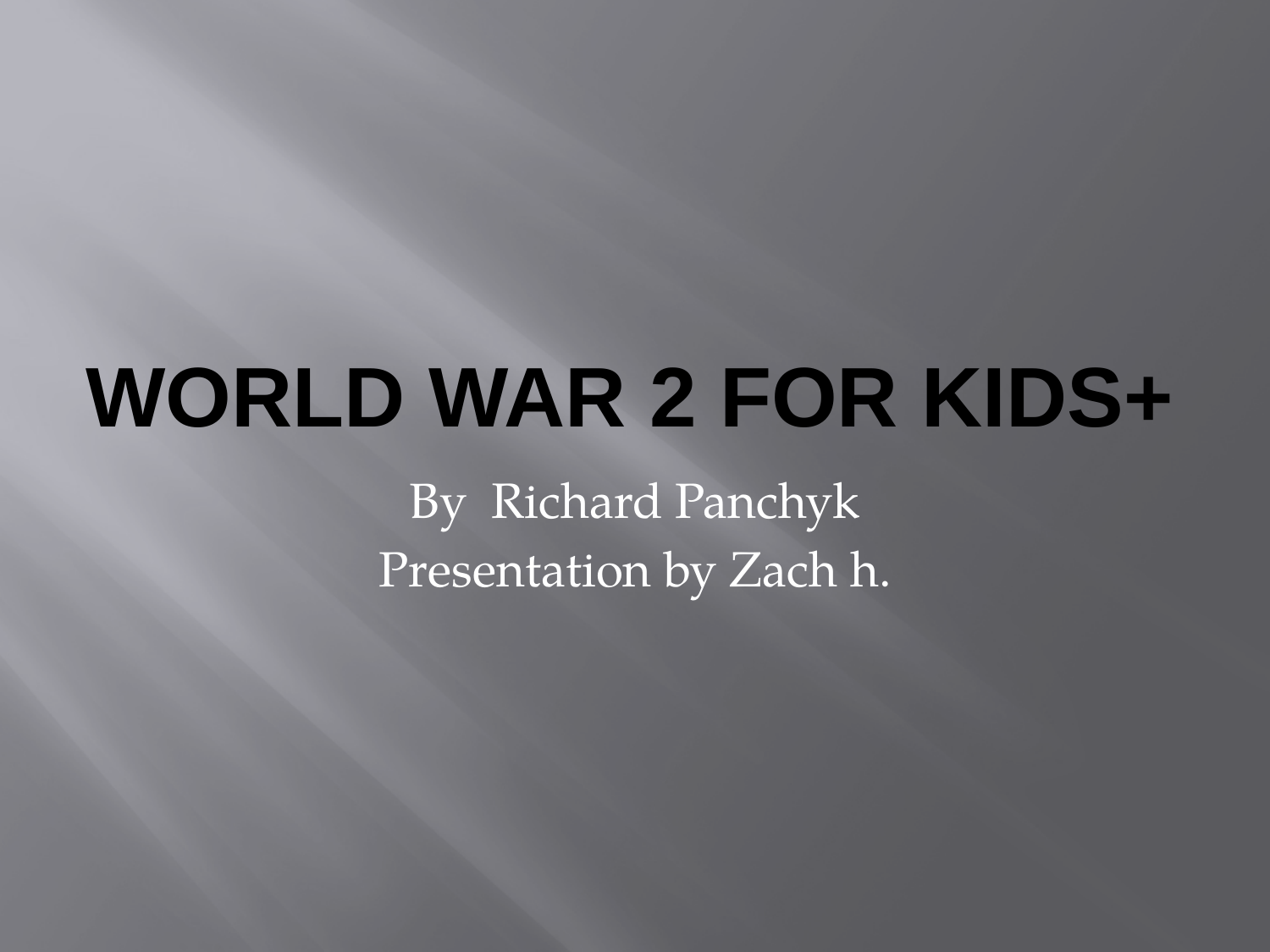

# World War 2 for kids+
By  Richard Panchyk
Presentation by Zach h.